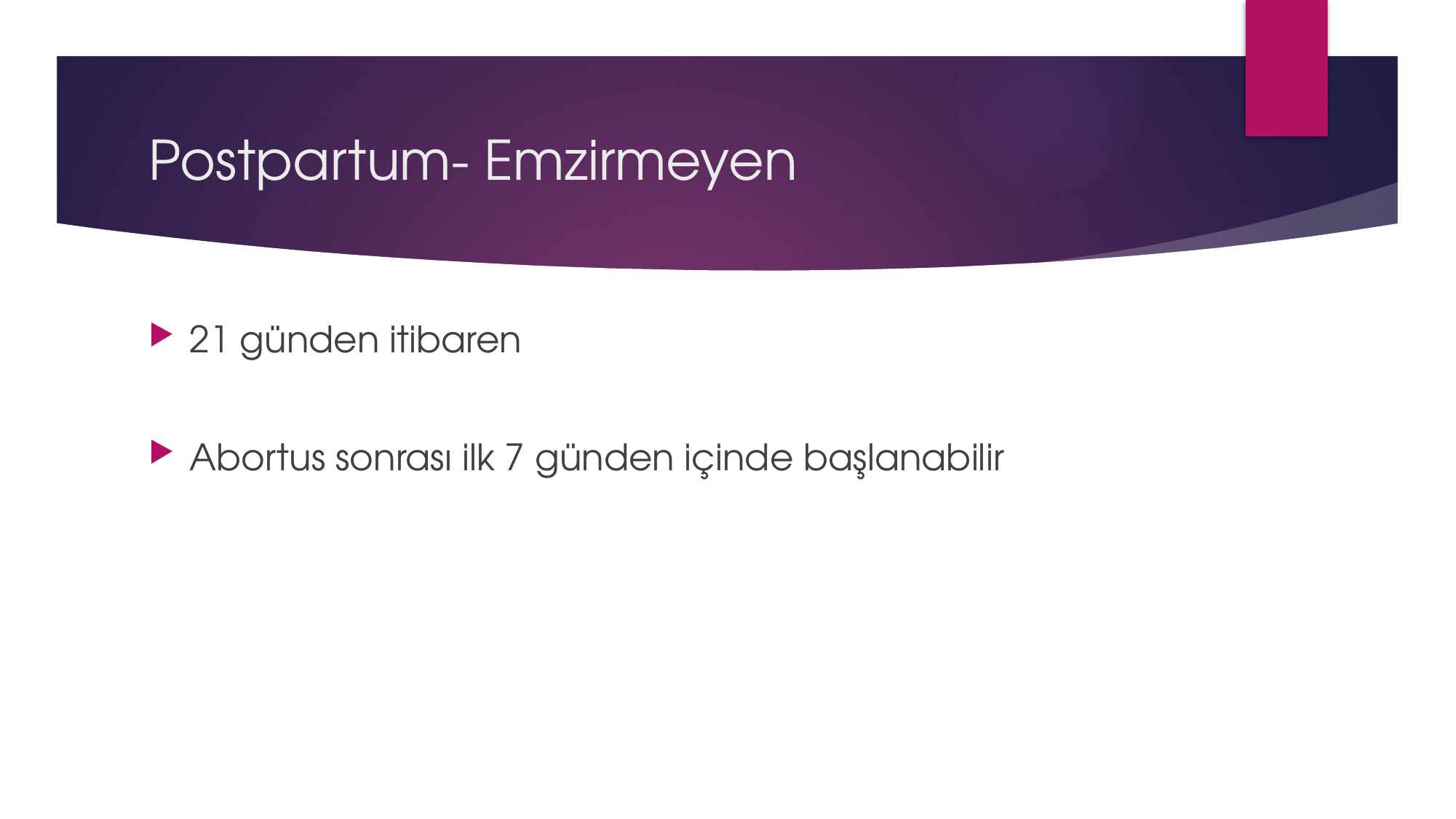

# Postpartum- Emzirmeyen
21 günden itibaren

Abortus sonrası ilk 7 günden içinde başlanabilir